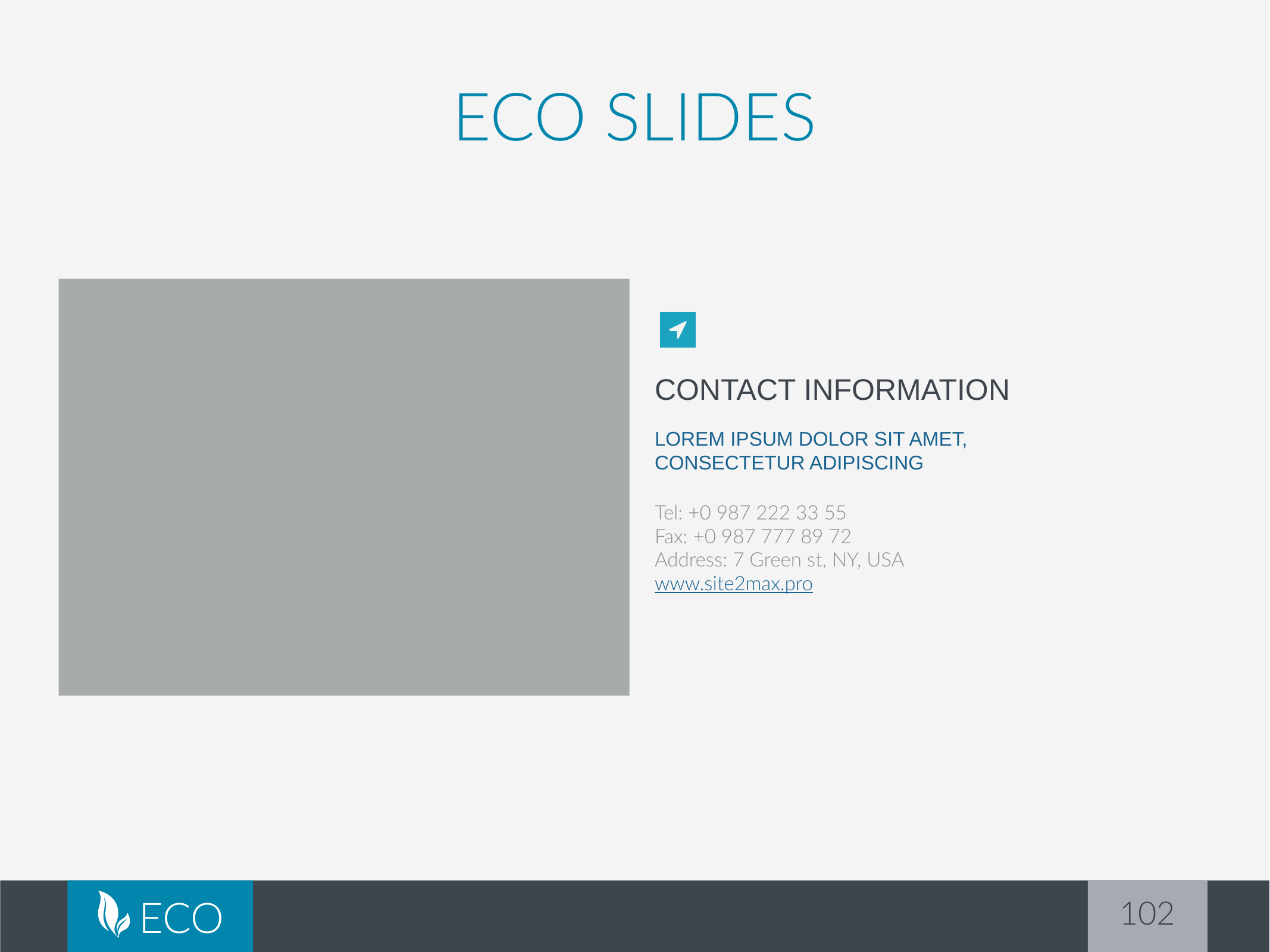

# ECO SLIDES

Contact information
Lorem ipsum dolor sit amet, consectetur adipiscing
Tel: +0 987 222 33 55
Fax: +0 987 777 89 72
Address: 7 Green st, NY, USA
www.site2max.pro
102